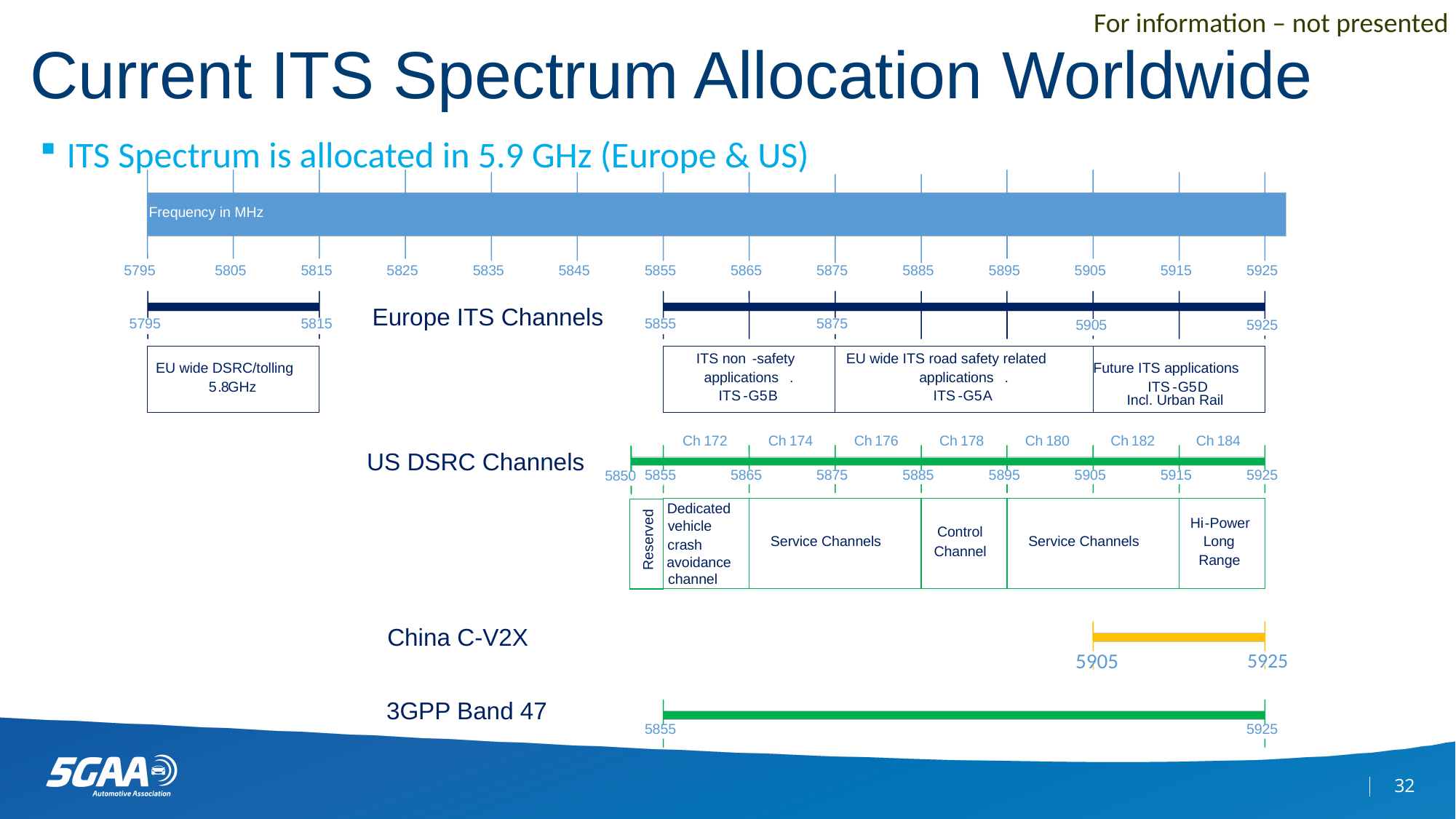

For information – not presented
# Current ITS Spectrum Allocation Worldwide
ITS Spectrum is allocated in 5.9 GHz (Europe & US)

Frequency in MHz
5795
5805
5815
5825
5835
5845
5855
5865
5875
5885
5895
5905
5915
5925

Europe ITS Channels

5795
5815
5855
5875
5905
5925

ITS non
-
safety
EU wide ITS road safety related
EU wide DSRC/tolling
Future ITS applications
applications
.
applications
.
5
.
8
GHz
ITS
-
G
5
D
ITS
-
G
5
B
ITS
-
G
5
A
Incl. Urban Rail
Ch
172
Ch
174
Ch
176
Ch
178
Ch
180
Ch
182
Ch
184

US DSRC Channels

5855
5865
5875
5885
5895
5905
5915
5925
5850

Dedicated
Hi
-
Power
vehicle
Control
Service Channels
Service Channels
Long
crash
Channel
Range
avoidance
channel
China C-V2X

5905
5925

3GPP Band 47

5855
5925

Reserved